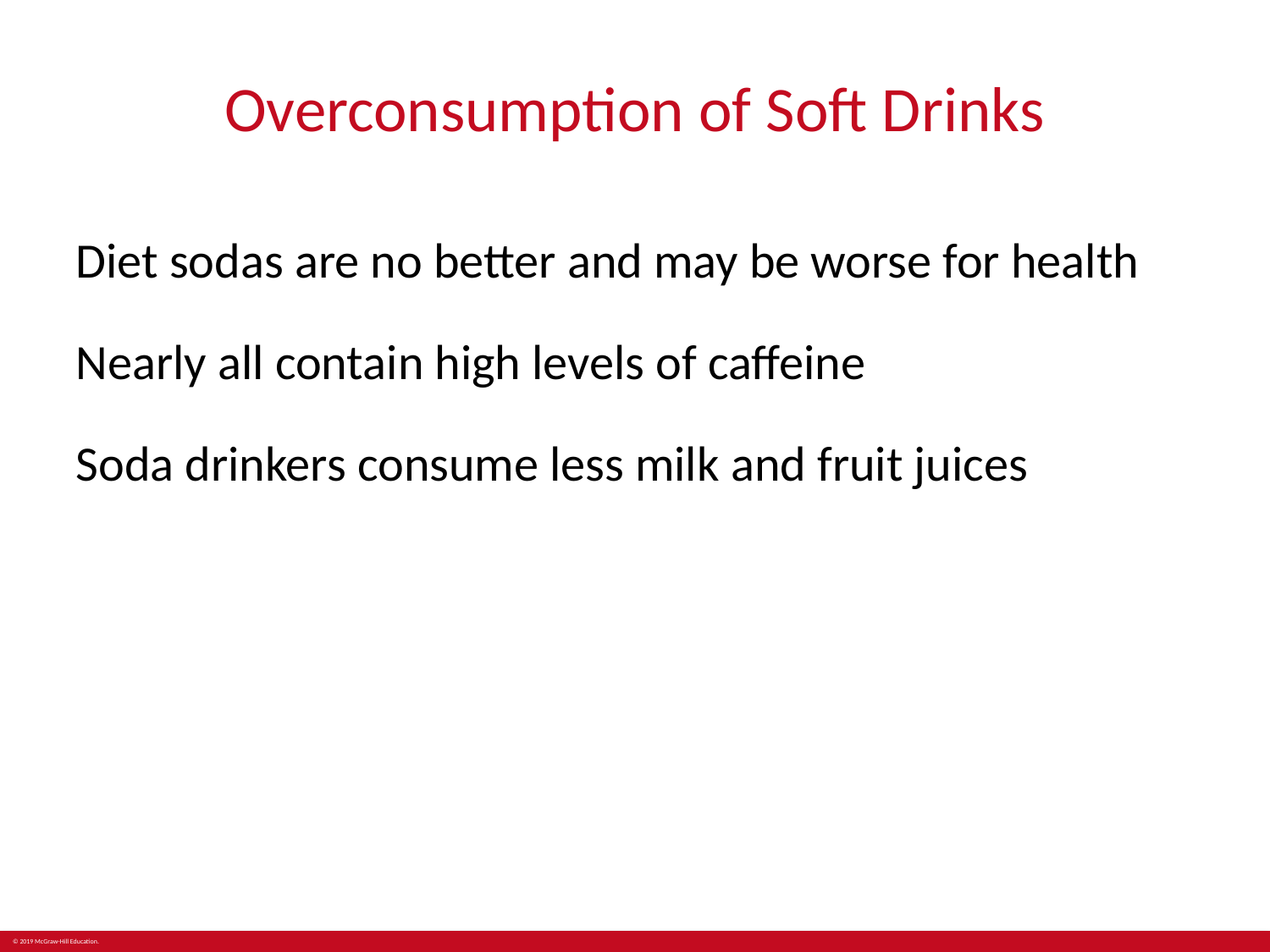

# Overconsumption of Soft Drinks
Diet sodas are no better and may be worse for health
Nearly all contain high levels of caffeine
Soda drinkers consume less milk and fruit juices